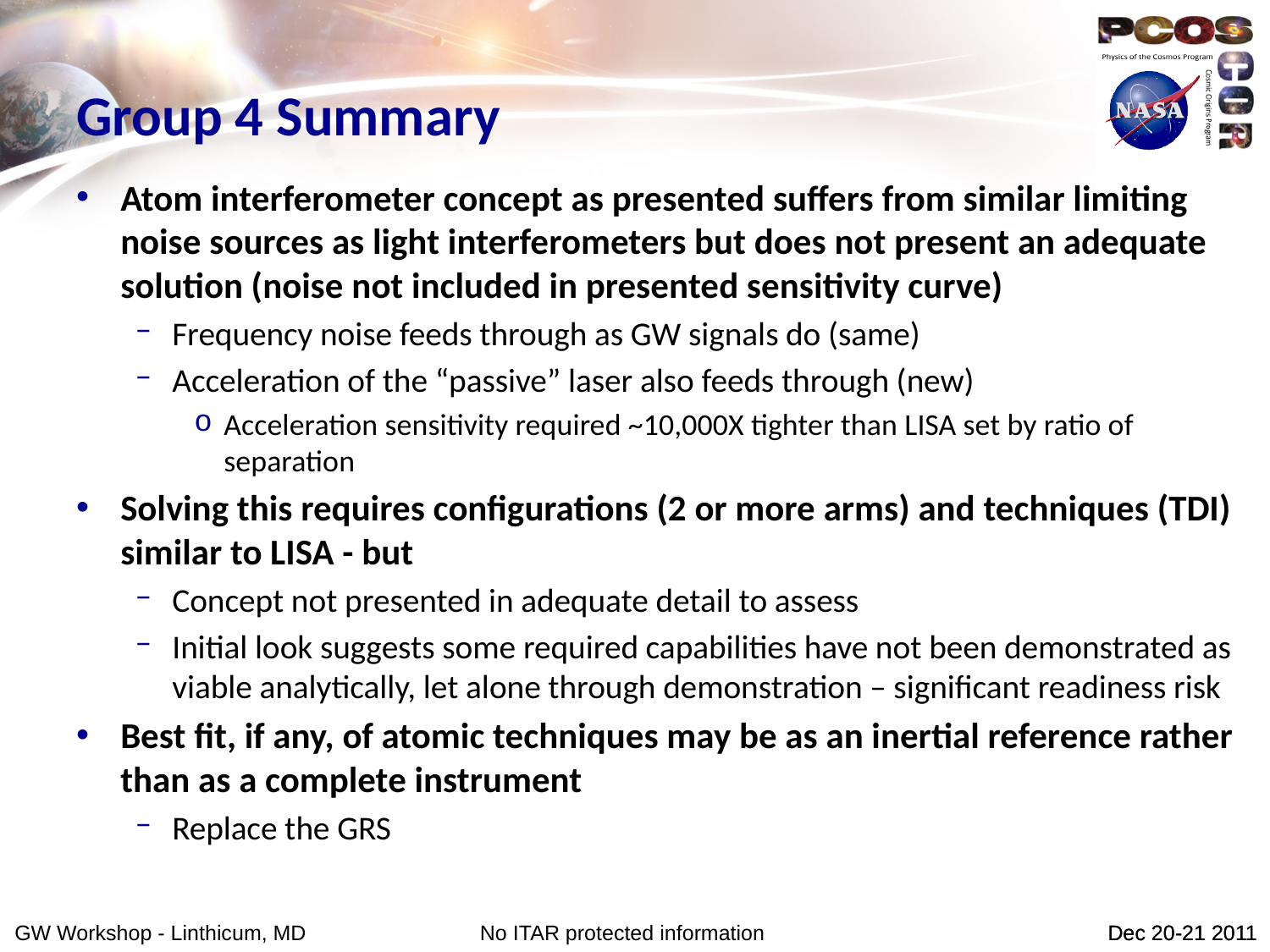

# Group 4 Summary
Atom interferometer concept as presented suffers from similar limiting noise sources as light interferometers but does not present an adequate solution (noise not included in presented sensitivity curve)
Frequency noise feeds through as GW signals do (same)
Acceleration of the “passive” laser also feeds through (new)
Acceleration sensitivity required ~10,000X tighter than LISA set by ratio of separation
Solving this requires configurations (2 or more arms) and techniques (TDI) similar to LISA - but
Concept not presented in adequate detail to assess
Initial look suggests some required capabilities have not been demonstrated as viable analytically, let alone through demonstration – significant readiness risk
Best fit, if any, of atomic techniques may be as an inertial reference rather than as a complete instrument
Replace the GRS